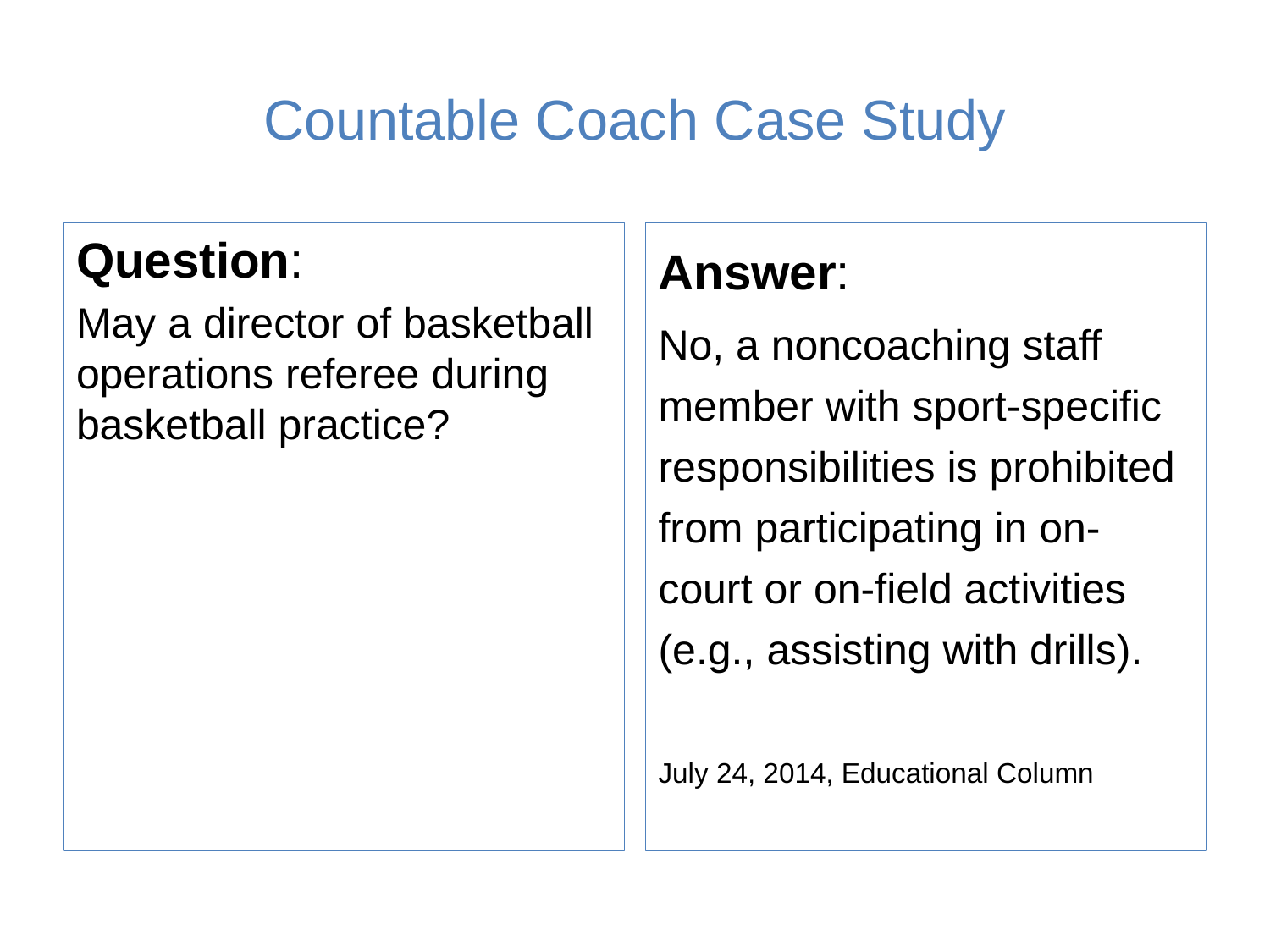

# Countable Coach Case Study
Question:
May a director of basketball operations referee during basketball practice?
Answer:
No, a noncoaching staff member with sport-specific responsibilities is prohibited from participating in on-court or on-field activities (e.g., assisting with drills).

July 24, 2014, Educational Column